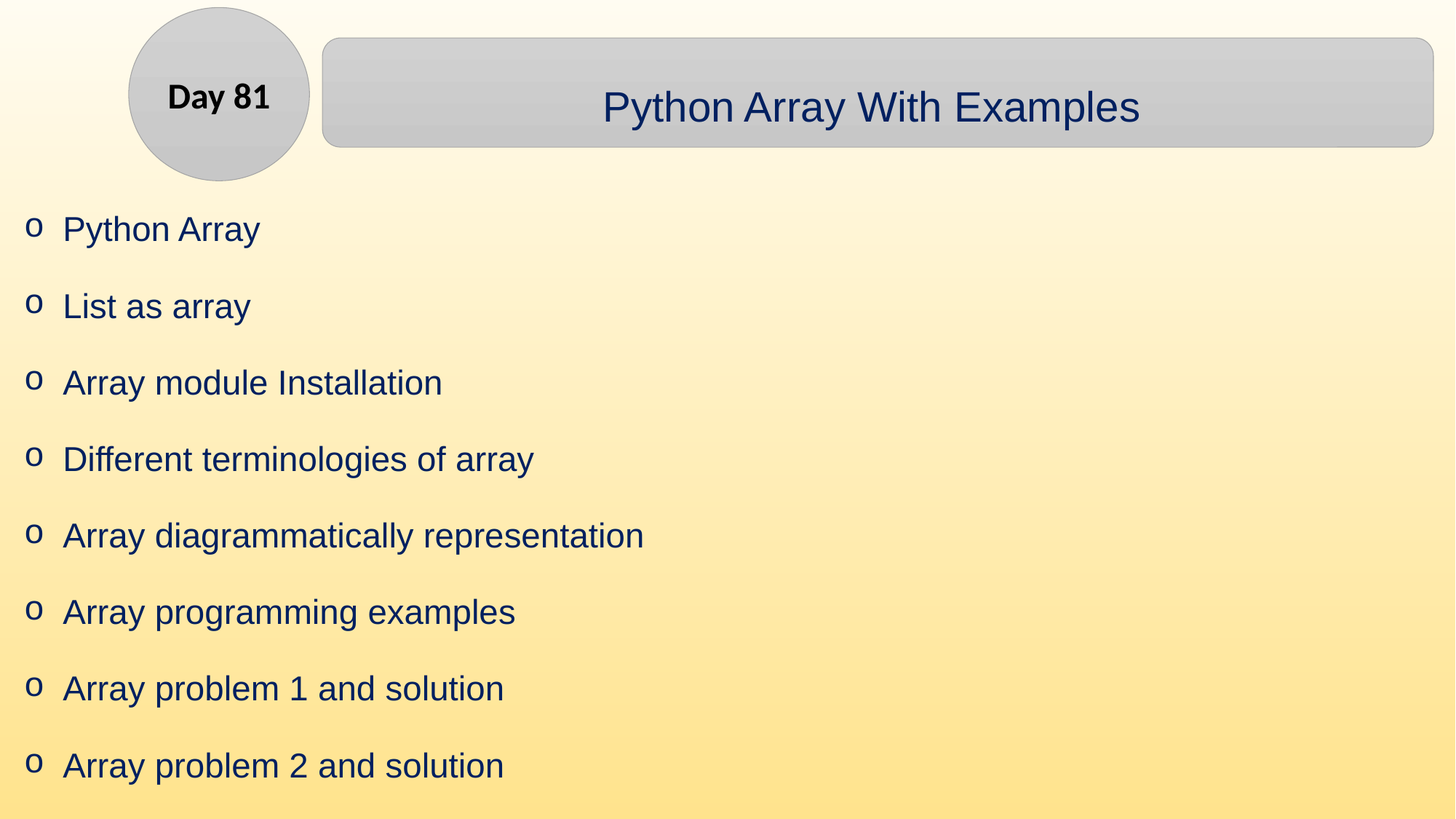

Day 81
Python Array With Examples
Python Array
List as array
Array module Installation
Different terminologies of array
Array diagrammatically representation
Array programming examples
Array problem 1 and solution
Array problem 2 and solution